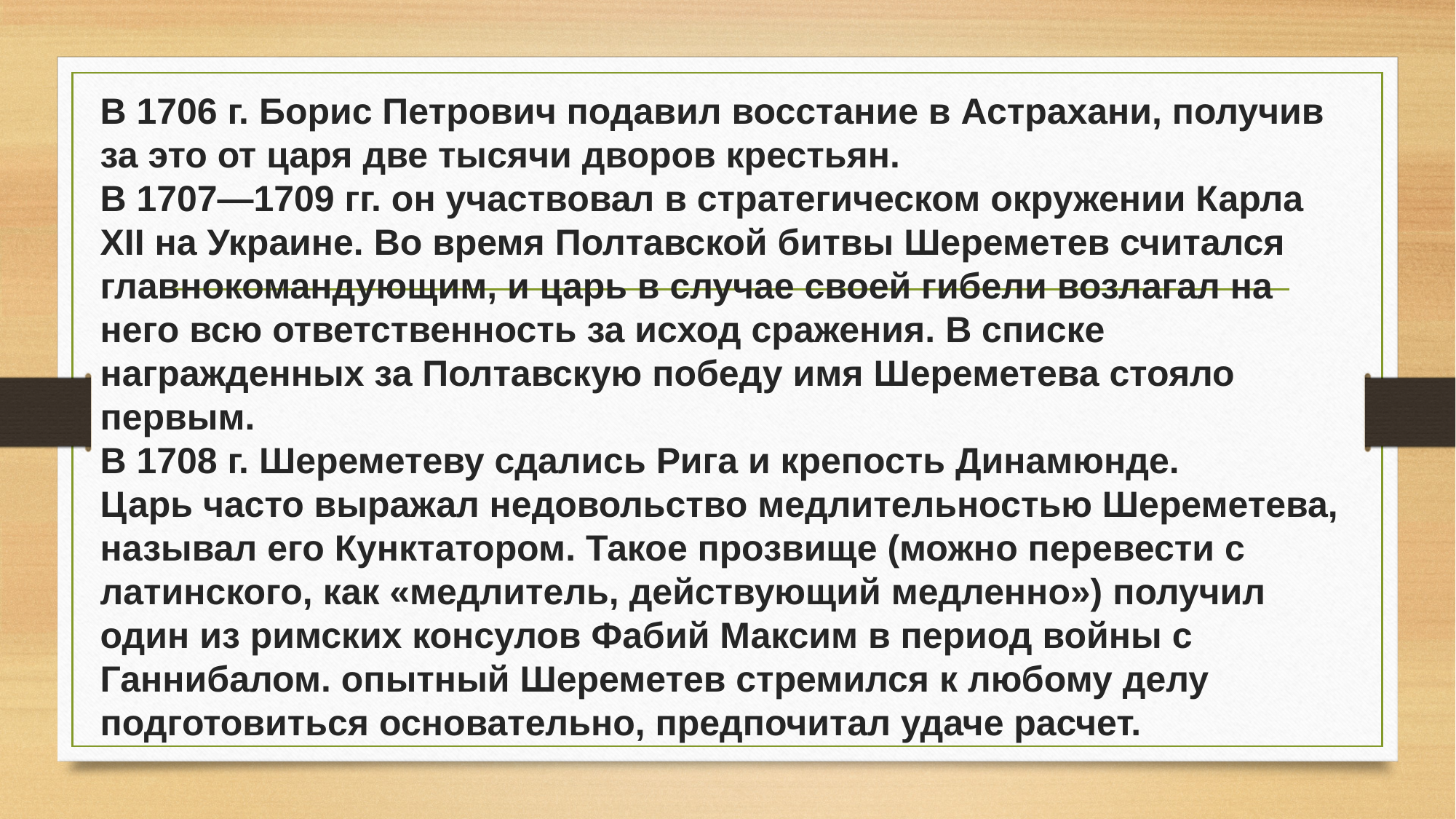

# В 1706 г. Борис Петрович подавил восстание в Астрахани, получив за это от царя две тысячи дворов крестьян. В 1707—1709 гг. он участвовал в стратегическом окружении Карла XII на Украине. Во время Полтавской битвы Шереметев считался главнокомандующим, и царь в случае своей гибели возлагал на него всю ответственность за исход сражения. В списке награжденных за Полтавскую победу имя Шереметева стояло первым. В 1708 г. Шереметеву сдались Рига и крепость Динамюнде. Царь часто выражал недовольство медлительностью Шереметева, называл его Кунктатором. Такое прозвище (можно перевести с латинского, как «медлитель, действующий медленно») получил один из римских консулов Фабий Максим в период войны с Ганнибалом. опытный Шереметев стремился к любому делу подготовиться основательно, предпочитал удаче расчет.